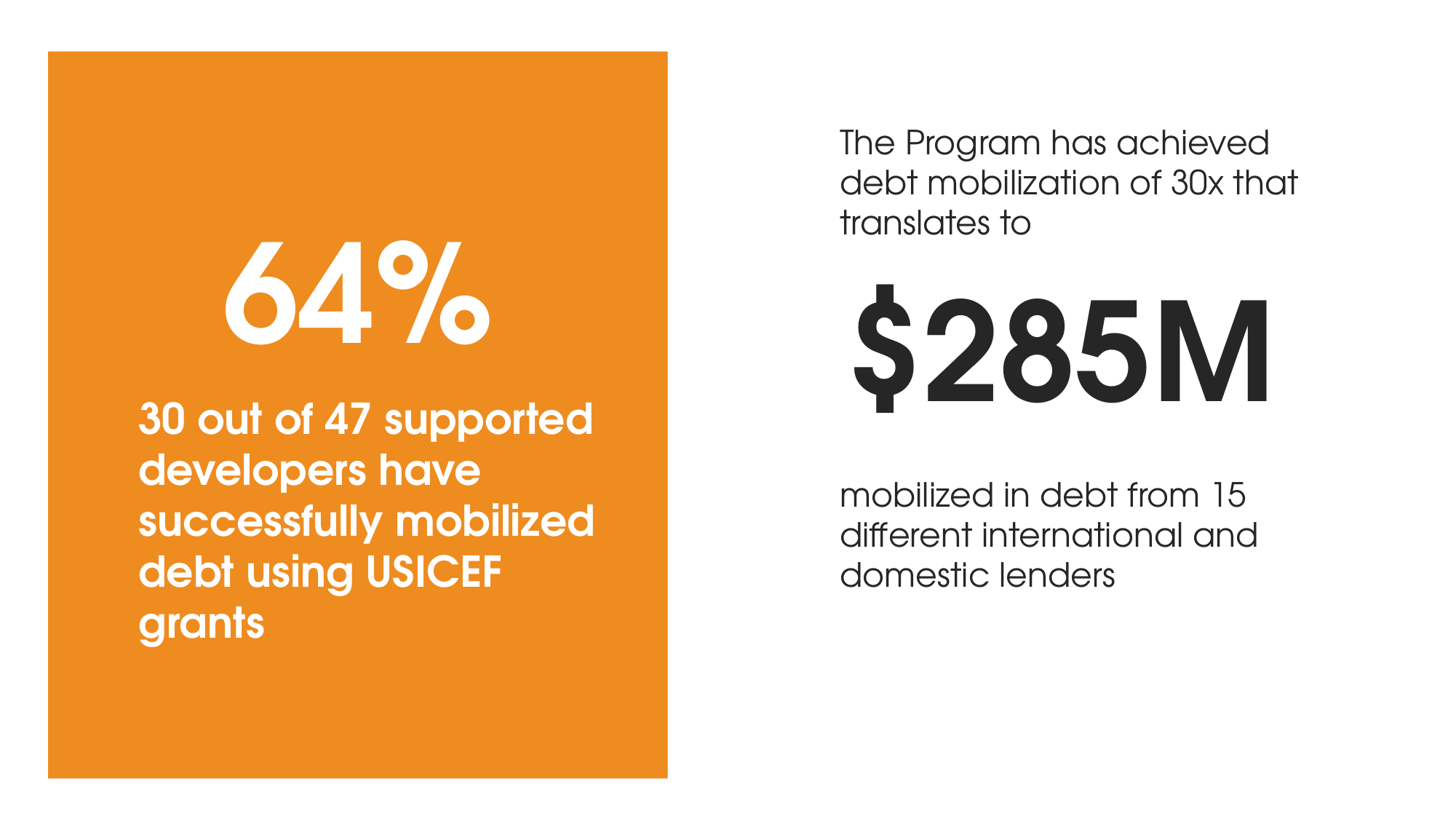

The Program has achieved debt mobilization of 30x that translates to
64%
$285M
30 out of 47 supported developers have successfully mobilized debt using USICEF grants
mobilized in debt from 15 different international and domestic lenders